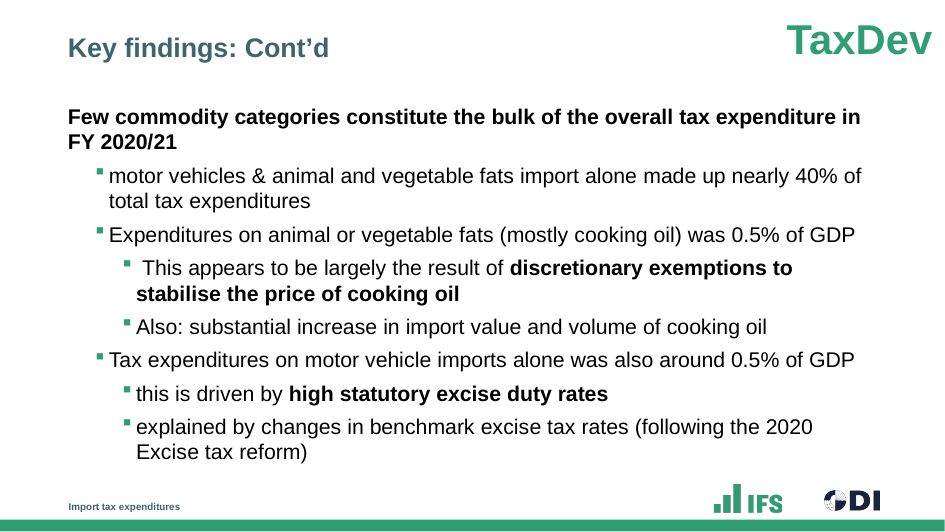

# Key findings: Cont’d
Few commodity categories constitute the bulk of the overall tax expenditure in FY 2020/21
motor vehicles & animal and vegetable fats import alone made up nearly 40% of total tax expenditures
Expenditures on animal or vegetable fats (mostly cooking oil) was 0.5% of GDP
 This appears to be largely the result of discretionary exemptions to stabilise the price of cooking oil
Also: substantial increase in import value and volume of cooking oil
Tax expenditures on motor vehicle imports alone was also around 0.5% of GDP
this is driven by high statutory excise duty rates
explained by changes in benchmark excise tax rates (following the 2020 Excise tax reform)
Import tax expenditures